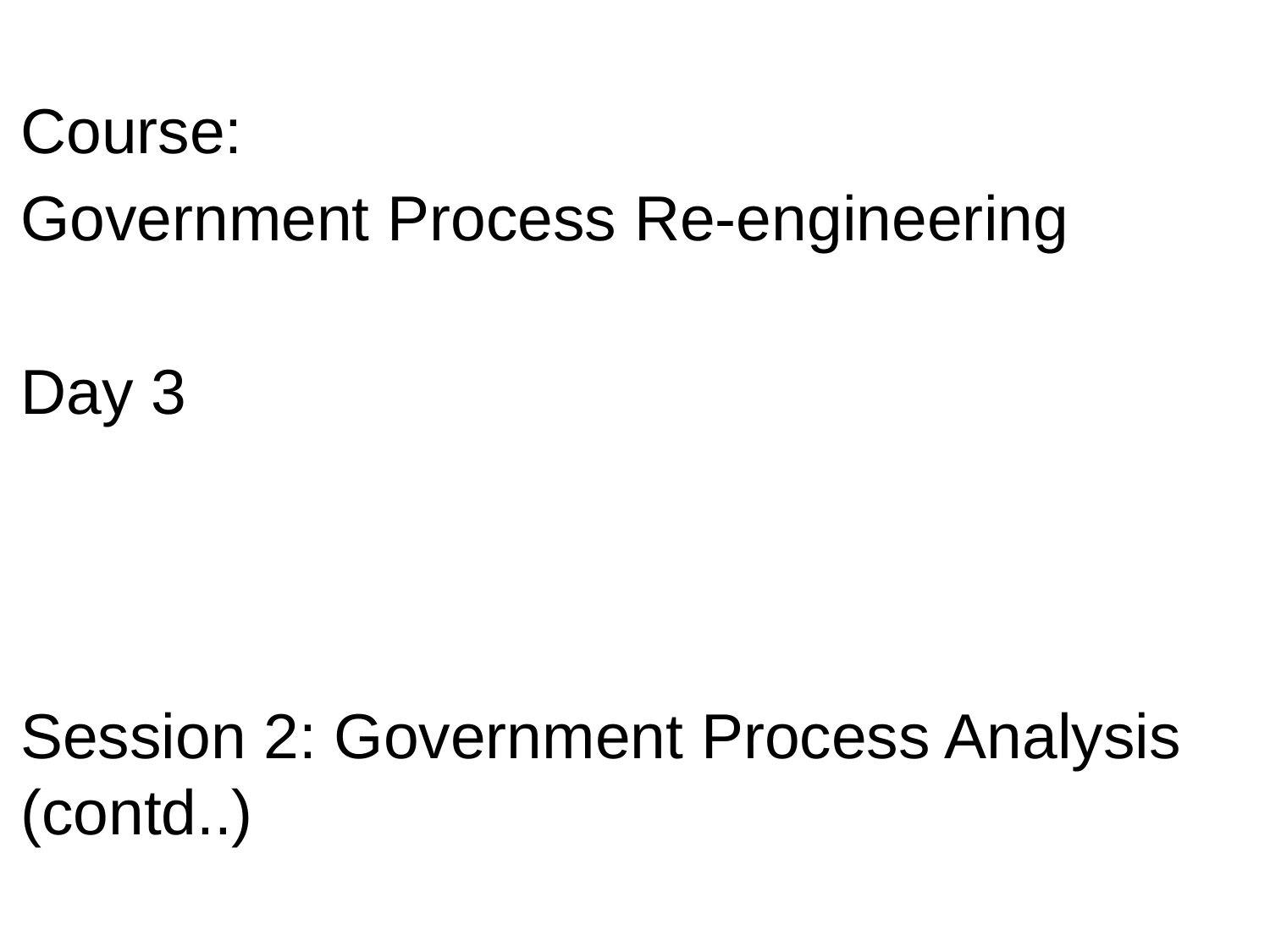

Course:
Government Process Re-engineering

Day 3
Session 2: Government Process Analysis (contd..)